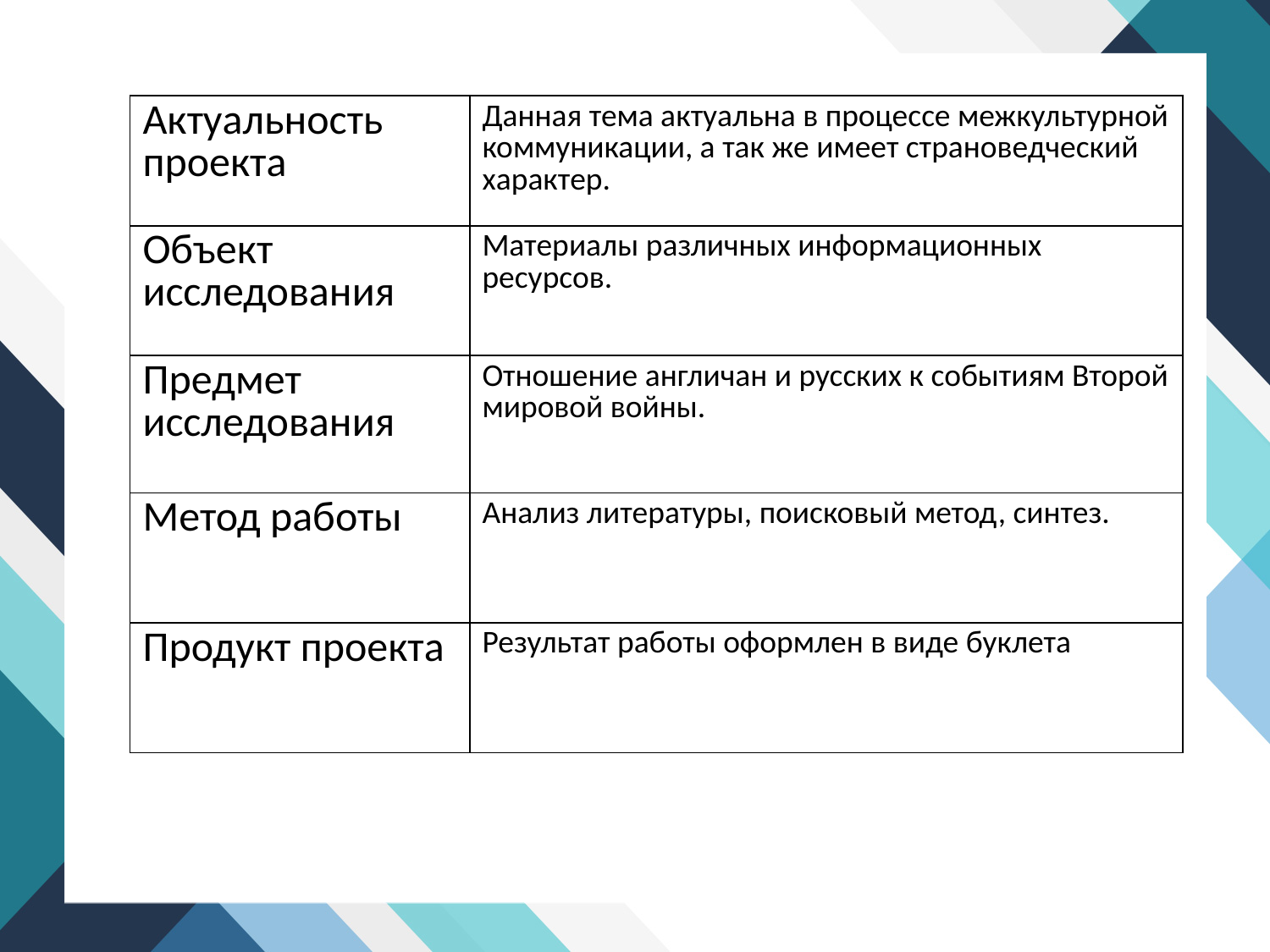

| Актуальность проекта | Данная тема актуальна в процессе межкультурной коммуникации, а так же имеет страноведческий характер. |
| --- | --- |
| Объект исследования | Материалы различных информационных ресурсов. |
| Предмет исследования | Отношение англичан и русских к событиям Второй мировой войны. |
| Метод работы | Анализ литературы, поисковый метод, синтез. |
| Продукт проекта | Результат работы оформлен в виде буклета |